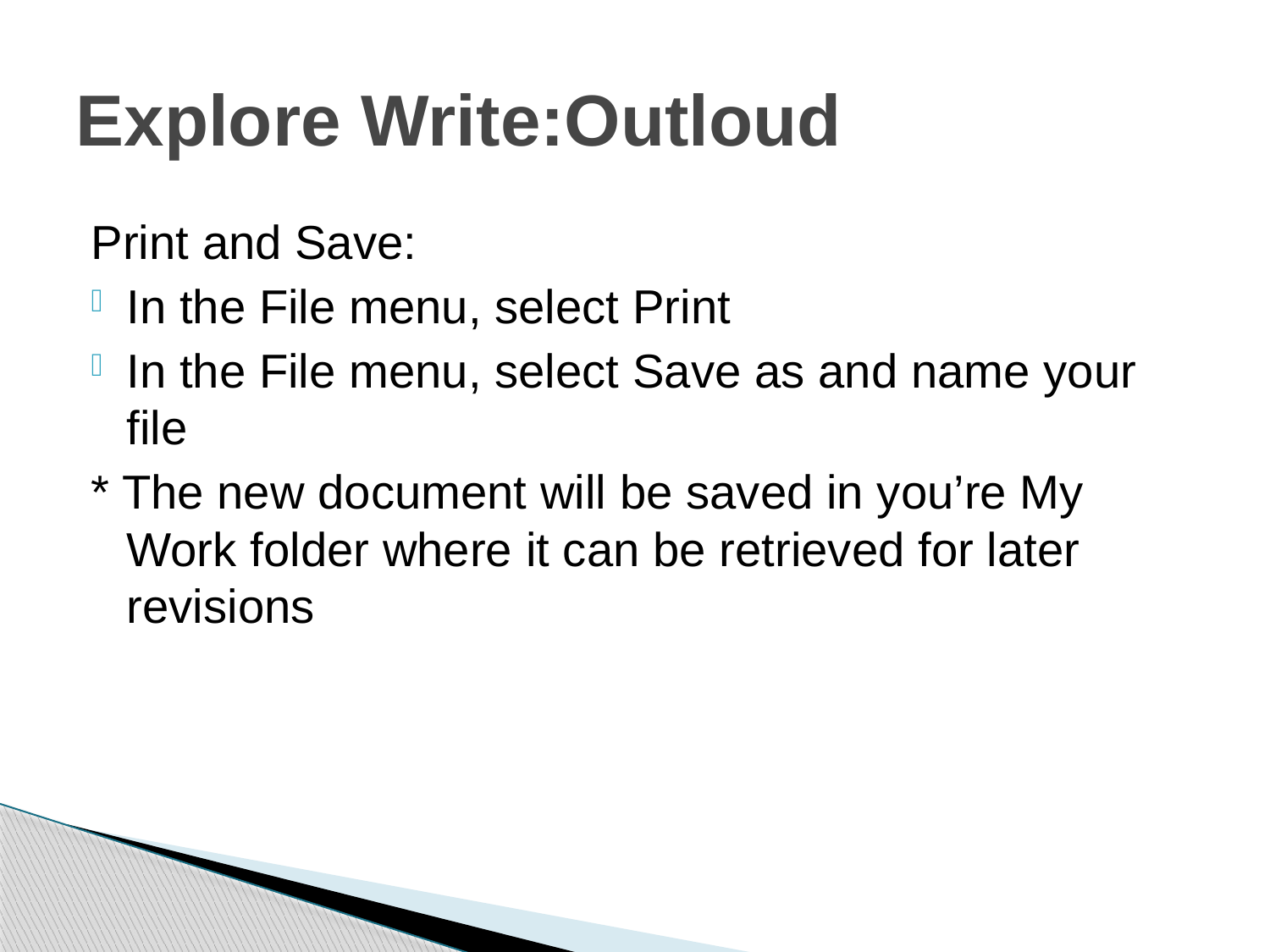

# Explore Write:Outloud
Print and Save:
In the File menu, select Print
In the File menu, select Save as and name your file
* The new document will be saved in you’re My Work folder where it can be retrieved for later revisions